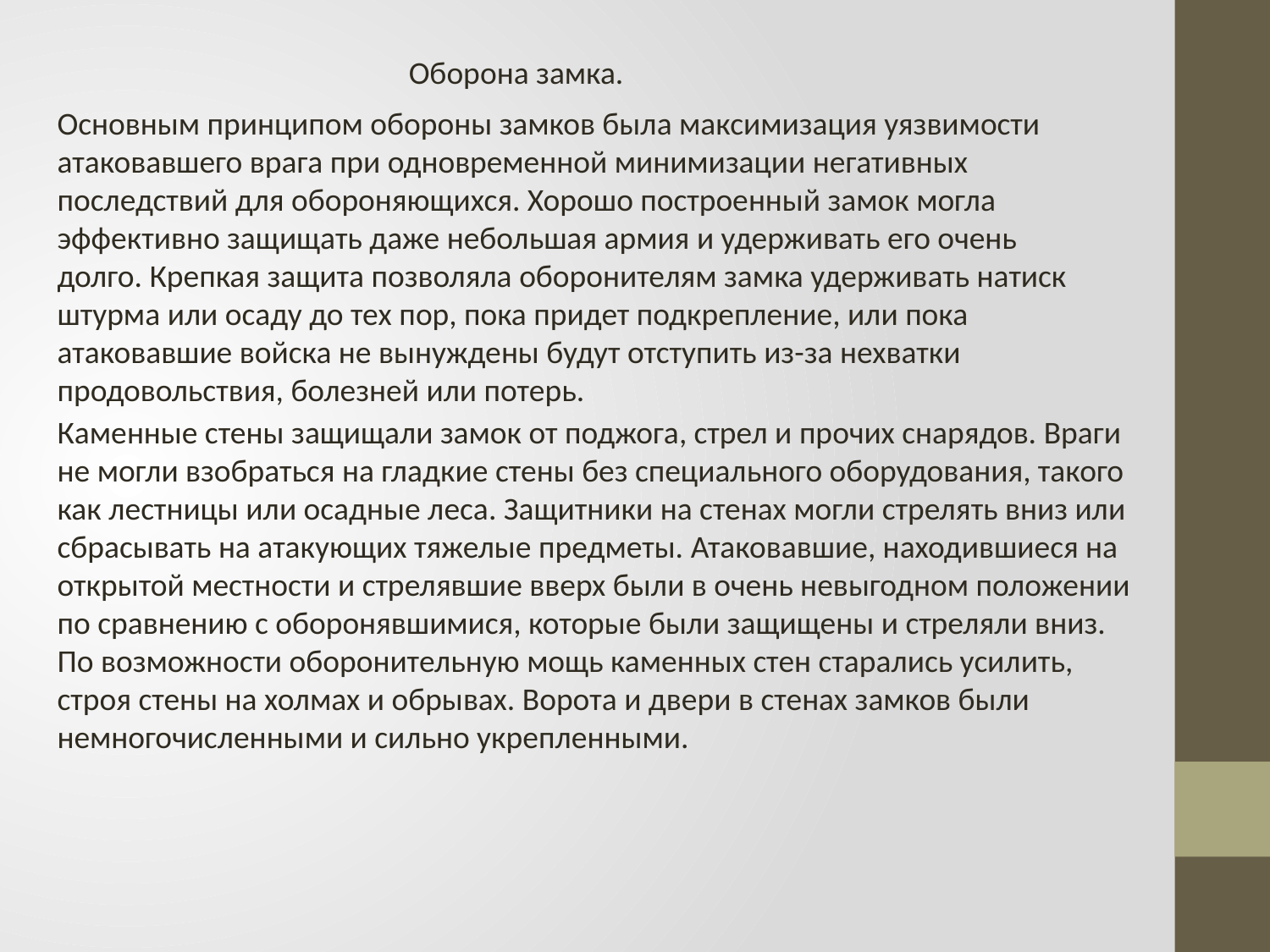

Оборона замка.
Основным принципом обороны замков была максимизация уязвимости атаковавшего врага при одновременной минимизации негативных последствий для обороняющихся. Хорошо построенный замок могла эффективно защищать даже небольшая армия и удерживать его очень долго. Крепкая защита позволяла оборонителям замка удерживать натиск штурма или осаду до тех пор, пока придет подкрепление, или пока атаковавшие войска не вынуждены будут отступить из-за нехватки продовольствия, болезней или потерь.
Каменные стены защищали замок от поджога, стрел и прочих снарядов. Враги не могли взобраться на гладкие стены без специального оборудования, такого как лестницы или осадные леса. Защитники на стенах могли стрелять вниз или сбрасывать на атакующих тяжелые предметы. Атаковавшие, находившиеся на открытой местности и стрелявшие вверх были в очень невыгодном положении по сравнению с оборонявшимися, которые были защищены и стреляли вниз. По возможности оборонительную мощь каменных стен старались усилить, строя стены на холмах и обрывах. Ворота и двери в стенах замков были немногочисленными и сильно укрепленными.